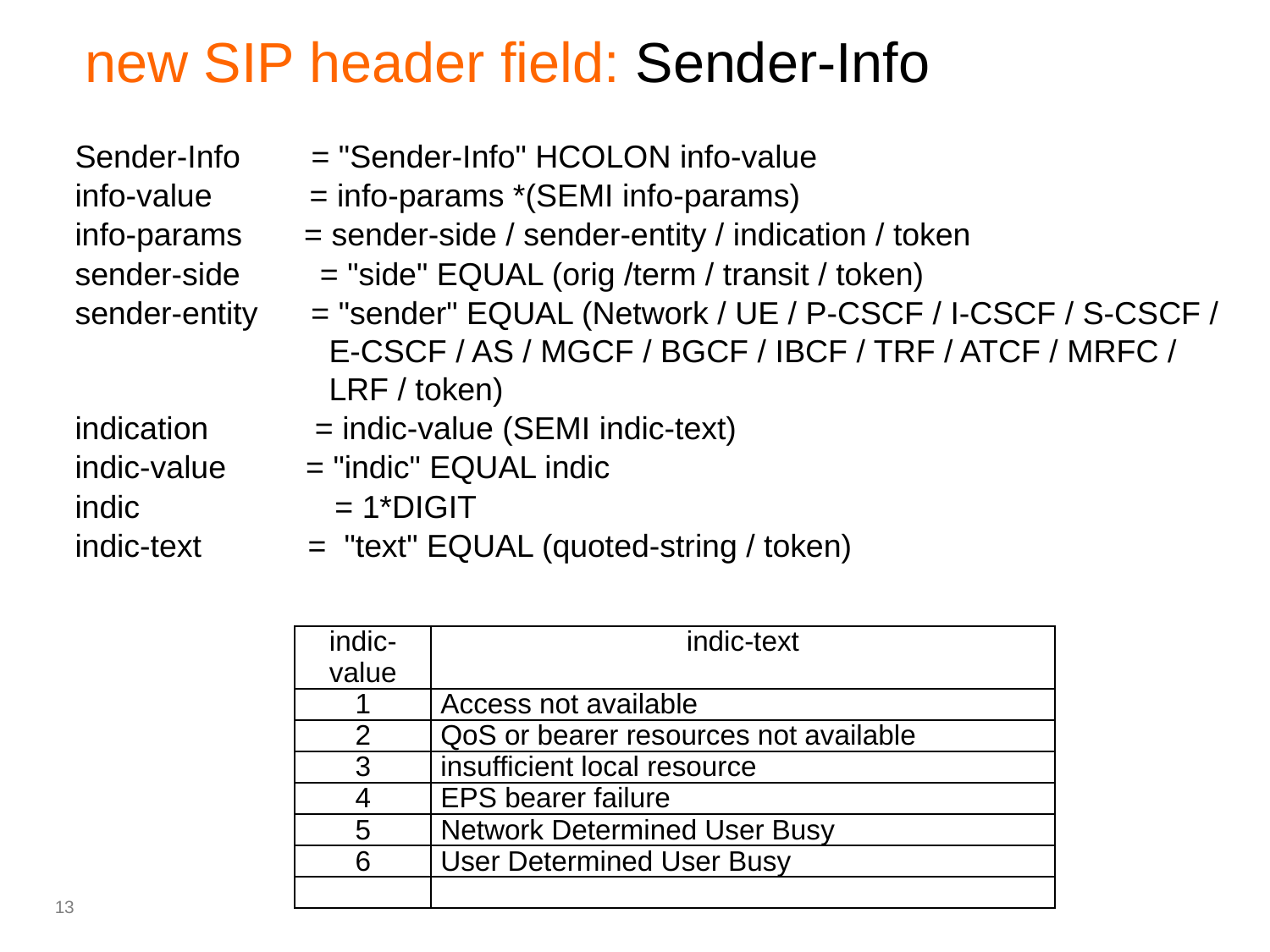

# new SIP header field: Sender-Info
Sender-Info        = "Sender-Info" HCOLON info-value
info-value           = info-params *(SEMI info-params)
info-params       = sender-side / sender-entity / indication / token
sender-side         = "side" EQUAL (orig /term / transit / token)
sender-entity      = "sender" EQUAL (Network / UE / P-CSCF / I-CSCF / S-CSCF / 		E-CSCF / AS / MGCF / BGCF / IBCF / TRF / ATCF / MRFC / 			LRF / token)
indication            = indic-value (SEMI indic-text)
indic-value         = "indic" EQUAL indic
indic                      = 1*DIGIT
indic-text            =  "text" EQUAL (quoted-string / token)

| indic-value | indic-text |
| --- | --- |
| 1 | Access not available |
| 2 | QoS or bearer resources not available |
| 3 | insufficient local resource |
| 4 | EPS bearer failure |
| 5 | Network Determined User Busy |
| 6 | User Determined User Busy |
|  |  |